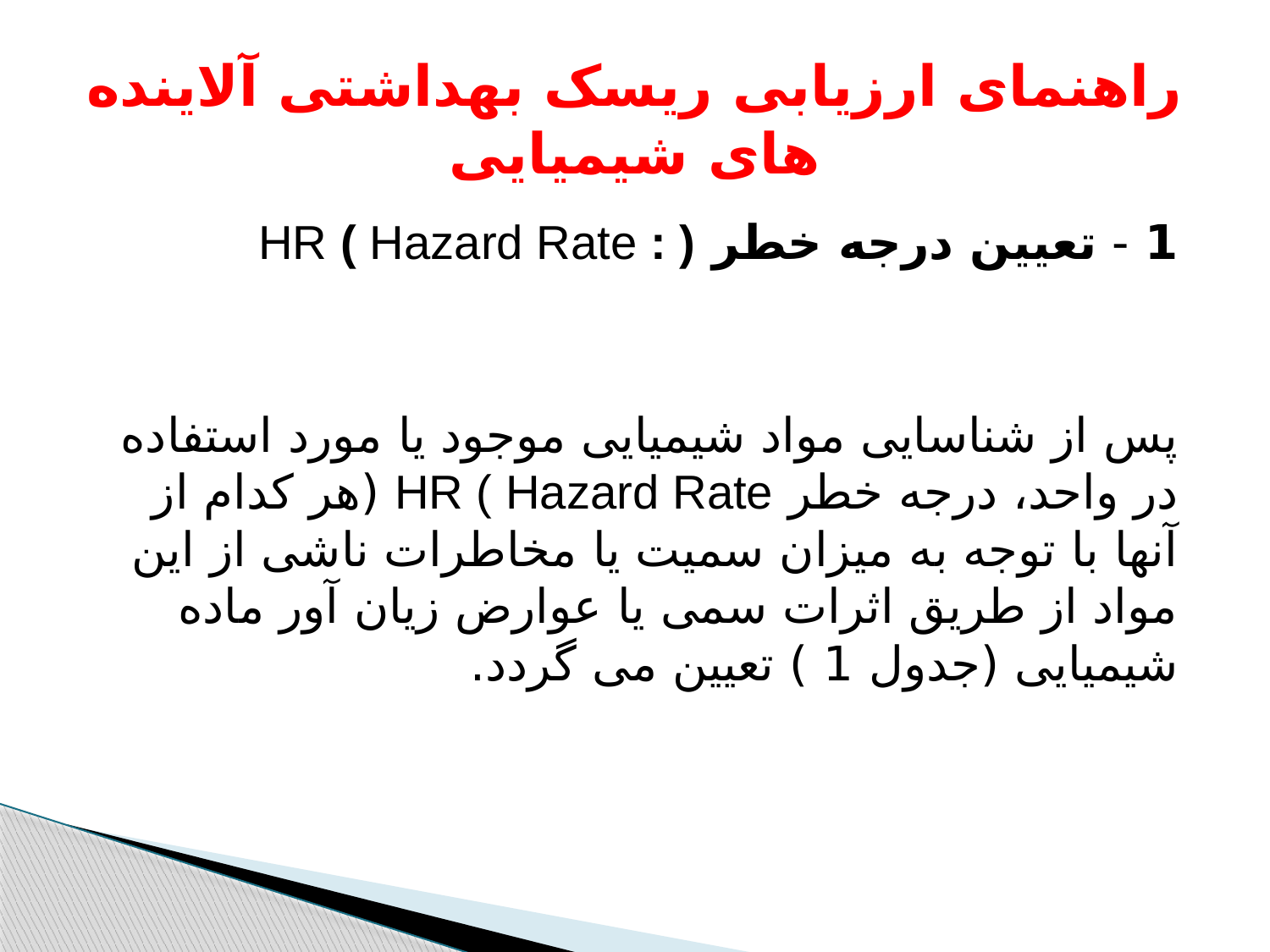

# راهنمای ارزیابی ریسک بهداشتی آلاینده های شیمیایی
1 - تعیین درجه خطر HR ( Hazard Rate : )

پس از شناسایی مواد شیمیایی موجود یا مورد استفاده در واحد، درجه خطر HR ( Hazard Rate (هر کدام از آنها با توجه به میزان سمیت یا مخاطرات ناشی از این مواد از طریق اثرات سمی یا عوارض زیان آور ماده شیمیایی (جدول 1 ) تعیین می گردد.